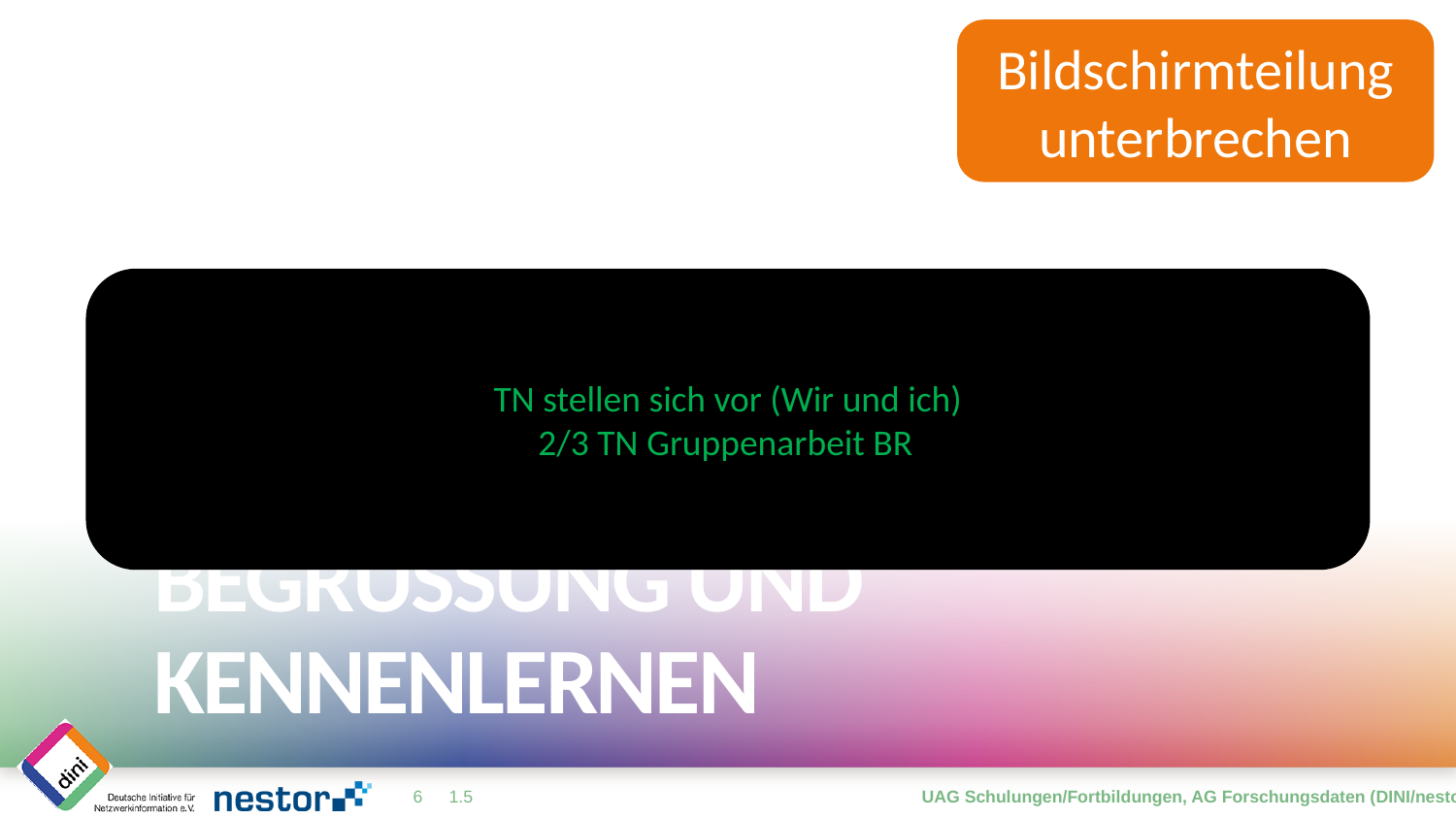

Bildschirmteilung unterbrechen
TN stellen sich vor (Wir und ich)
2/3 TN Gruppenarbeit BR
# Begrüssung und Kennenlernen
6
1.5